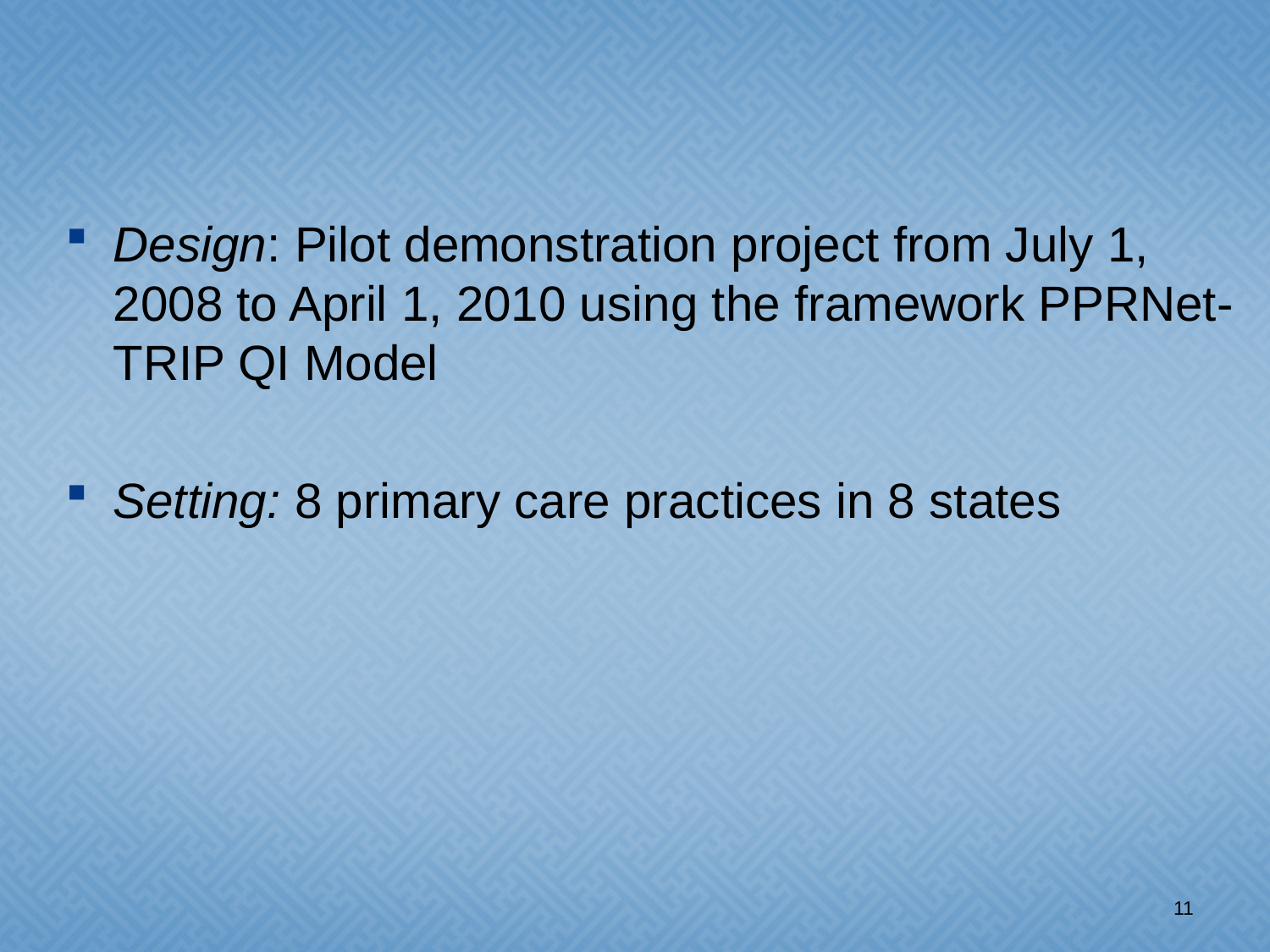

Design: Pilot demonstration project from July 1, 2008 to April 1, 2010 using the framework PPRNet-TRIP QI Model

Setting: 8 primary care practices in 8 states

11